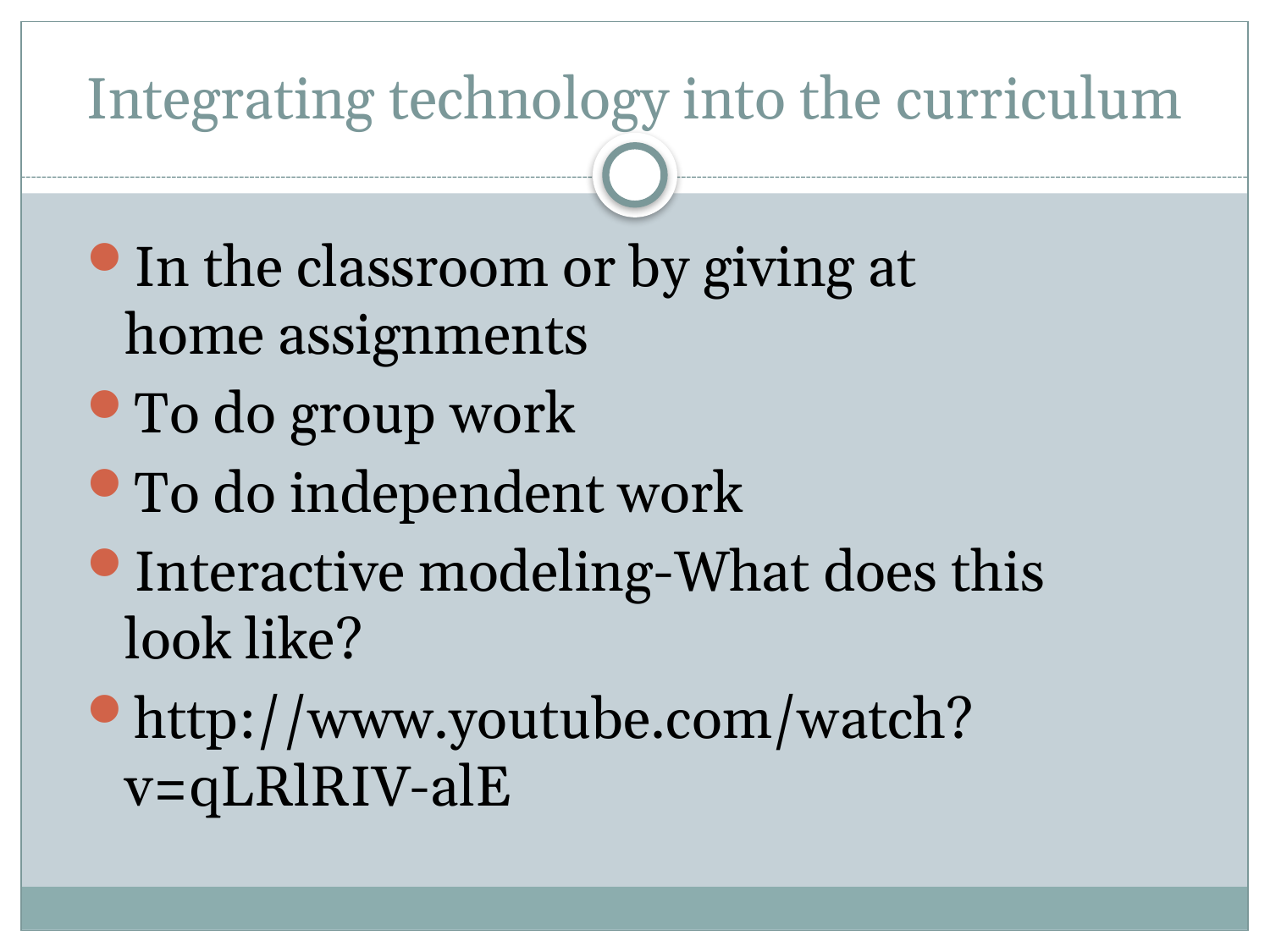

# Integrating technology into the curriculum
In the classroom or by giving at home assignments
To do group work
To do independent work
Interactive modeling-What does this look like?
http://www.youtube.com/watch?v=qLRlRIV-alE